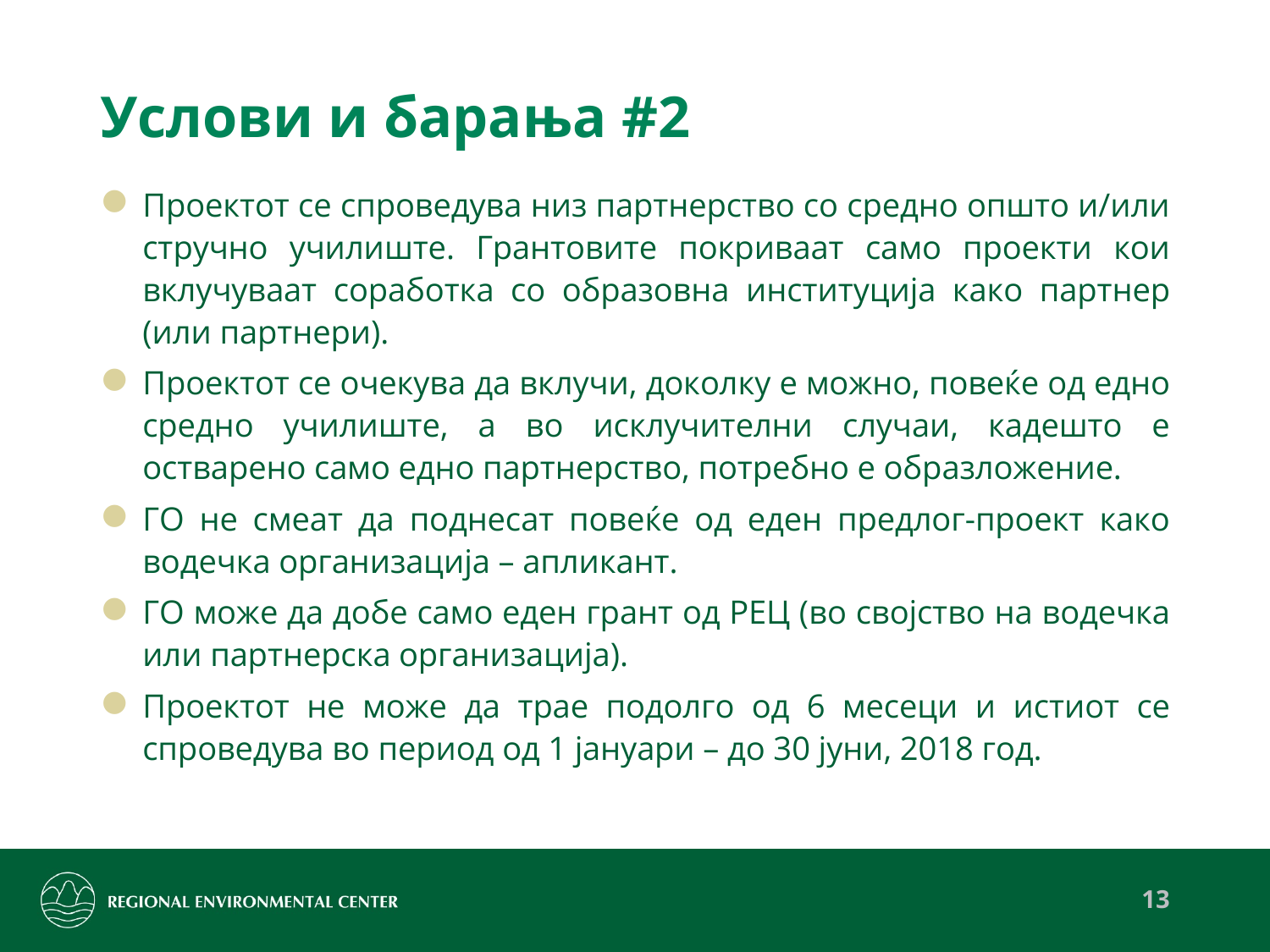

# Услови и барања #2
Проектот се спроведува низ партнерство со средно општо и/или стручно училиште. Грантовите покриваат само проекти кои вклучуваат соработка со образовна институција како партнер (или партнери).
Проектот се очекува да вклучи, доколку е можно, повеќе од едно средно училиште, а во исклучителни случаи, кадешто е остварено само едно партнерство, потребно е образложение.
ГО не смеат да поднесат повеќе од еден предлог-проект како водечка организација – апликант.
ГО може да добе само еден грант од РЕЦ (во својство на водечка или партнерска организација).
Проектот не може да трае подолго од 6 месеци и истиот се спроведува во период од 1 јануари – до 30 јуни, 2018 год.

13